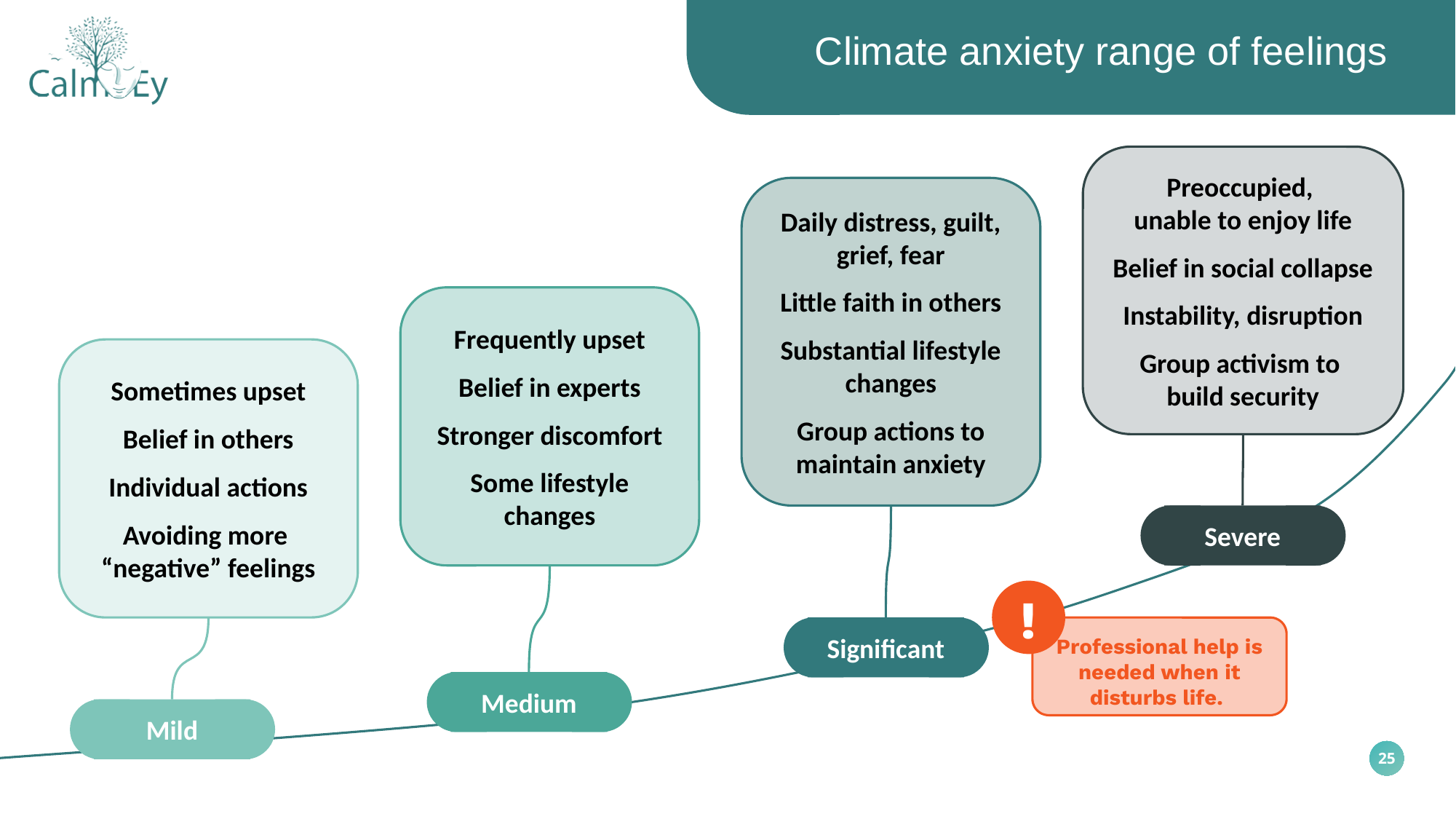

Climate anxiety range of feelings
Preoccupied,
unable to enjoy life
Belief in social collapse
Instability, disruption
Group activism to
build security
Daily distress, guilt, grief, fear
Little faith in others
Substantial lifestyle changes
Group actions to maintain anxiety
Frequently upset
Belief in experts
Stronger discomfort
Some lifestyle changes

Sometimes upset
Belief in others
Individual actions
Avoiding more
“negative” feelings

Severe
!
Professional help is needed when it disturbs life.

Significant

Medium

Mild